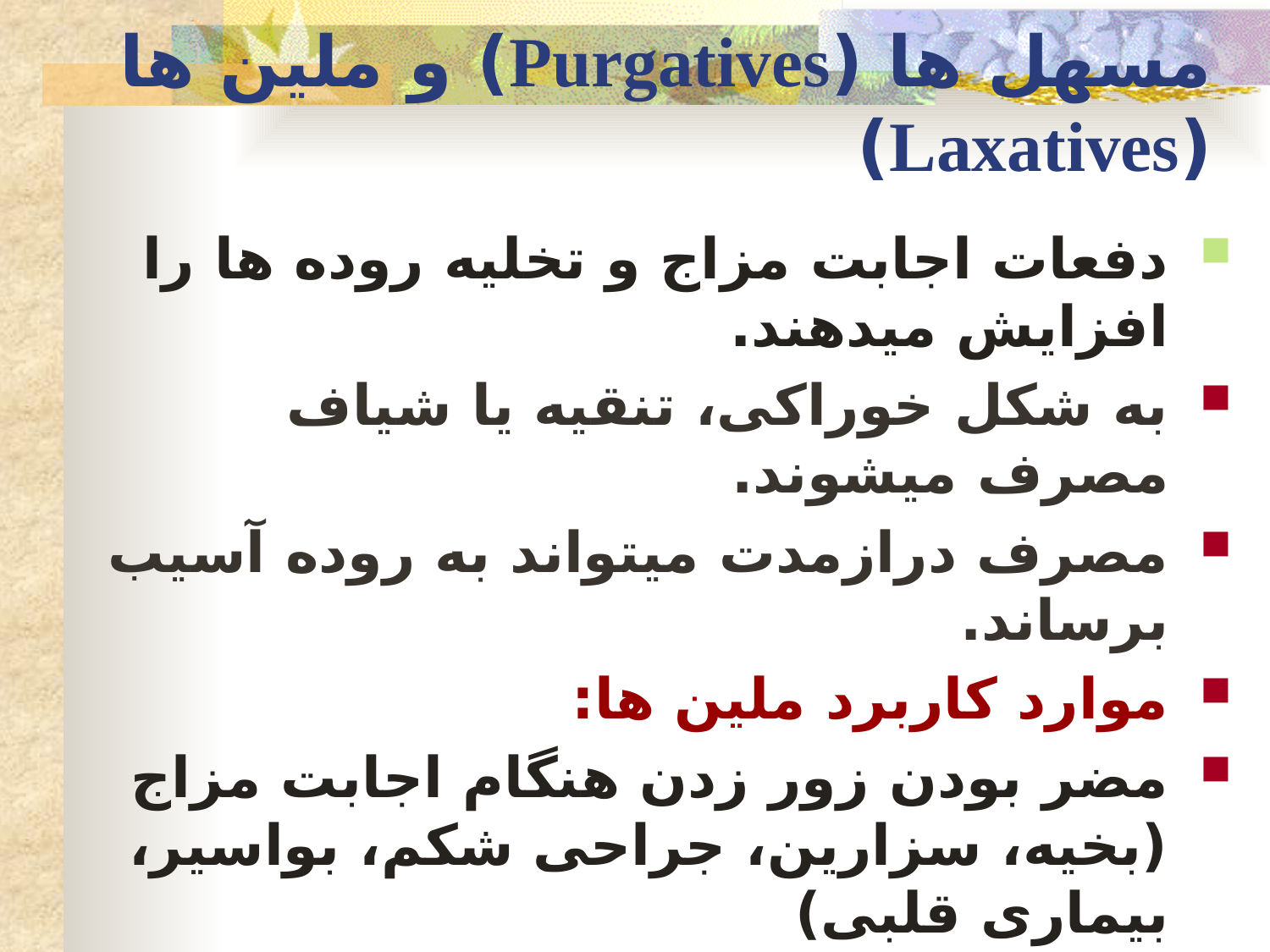

دفعات اجابت مزاج و تخلیه روده ها را افزایش میدهند.
به شکل خوراکی، تنقیه یا شیاف مصرف میشوند.
مصرف درازمدت میتواند به روده آسیب برساند.
موارد کاربرد ملین ها:
مضر بودن زور زدن هنگام اجابت مزاج (بخیه، سزارین، جراحی شکم، بواسیر، بیماری قلبی)
درمان یبوست در هنگام بی تحرکی بیمار

# مسهل ها (Purgatives) و ملین ها (Laxatives)